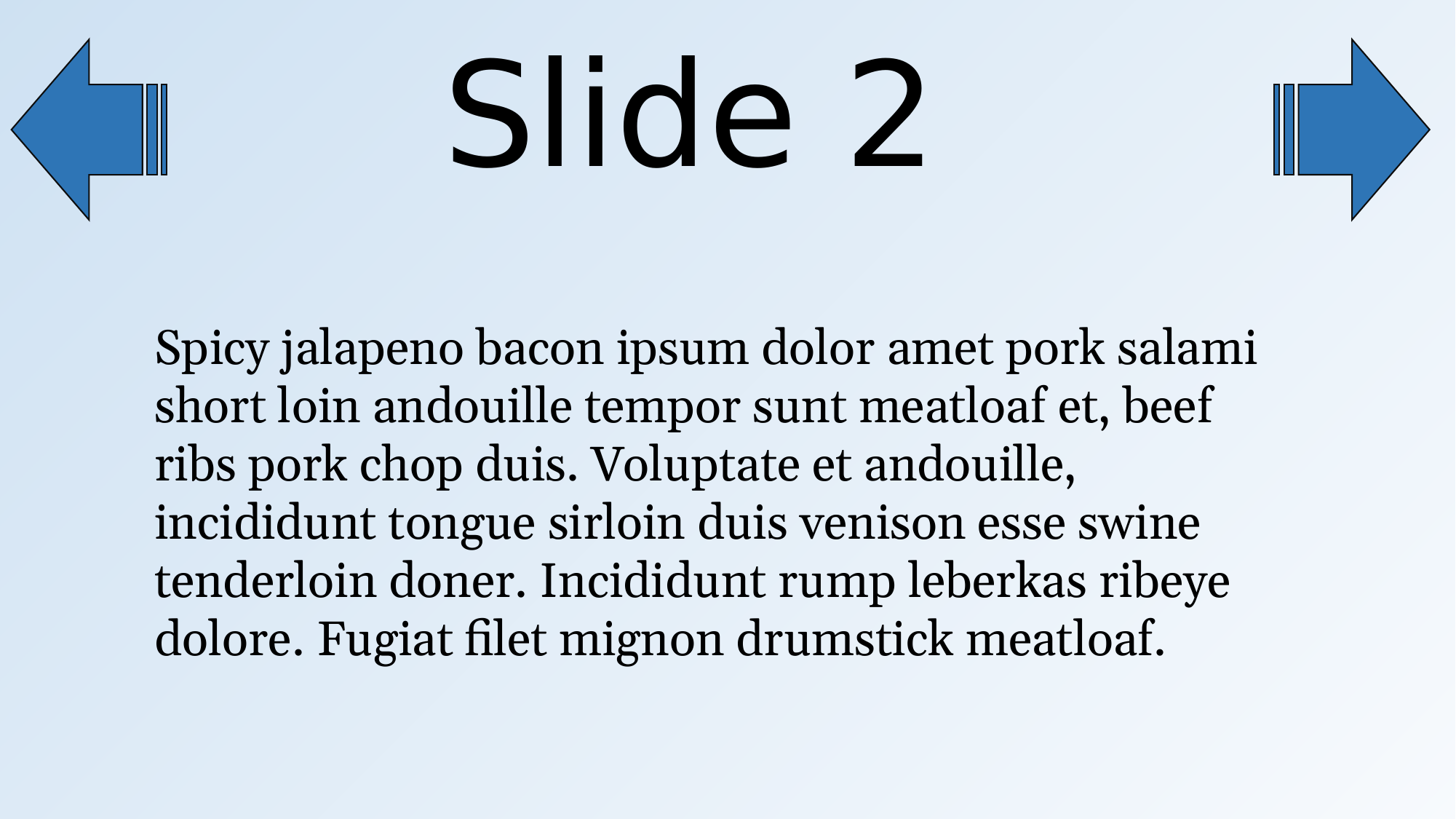

Slide 2

Spicy jalapeno bacon ipsum dolor amet pork salami short loin andouille tempor sunt meatloaf et, beef ribs pork chop duis. Voluptate et andouille, incididunt tongue sirloin duis venison esse swine tenderloin doner. Incididunt rump leberkas ribeye dolore. Fugiat filet mignon drumstick meatloaf.